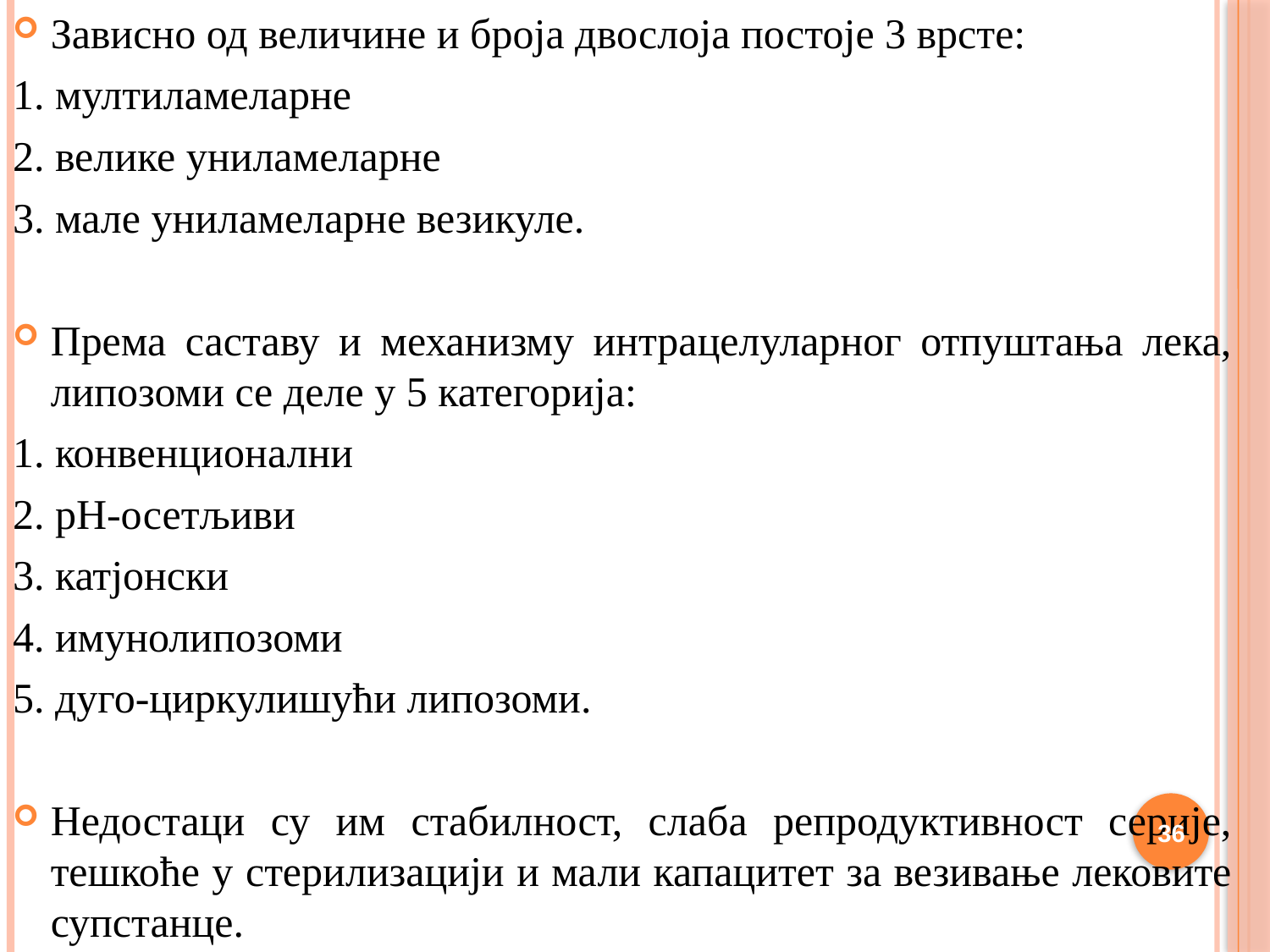

Зависно од величине и броја двослоја постоје 3 врсте:
1. мултиламеларне
2. велике униламеларне
3. мале униламеларне везикуле.

Према саставу и механизму интрацелуларног отпуштања лека, липозоми се деле у 5 категорија:
1. конвенционални
2. pH-осетљиви
3. катјонски
4. имунолипозоми
5. дуго-циркулишући липозоми.

Недостаци су им стабилност, слаба репродуктивност серије, тешкоће у стерилизацији и мали капацитет за везивање лековите супстанце.

36